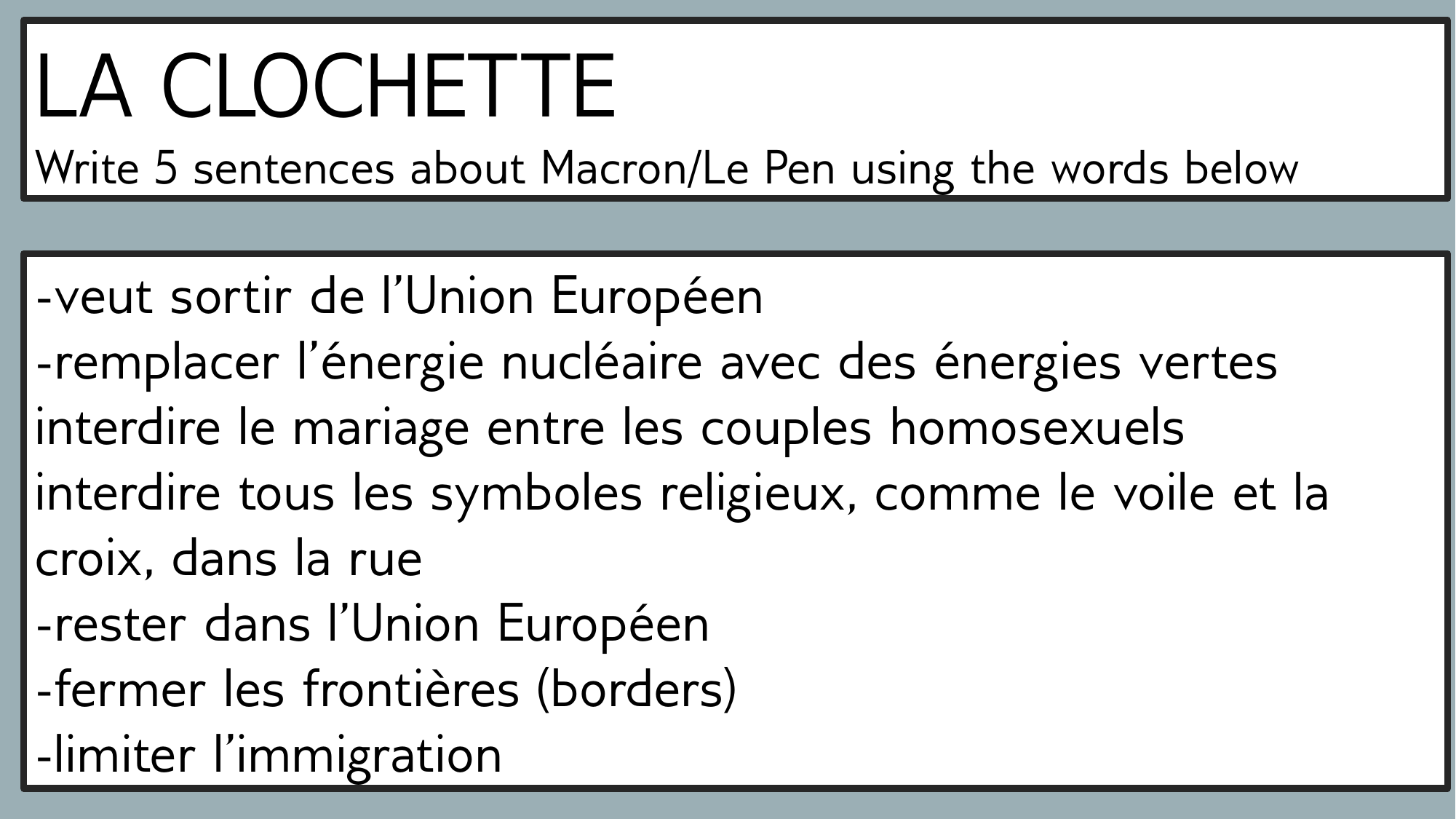

LA CLOCHETTE
Write 5 sentences about Macron/Le Pen using the words below
-veut sortir de l’Union Européen
-remplacer l’énergie nucléaire avec des énergies vertes
interdire le mariage entre les couples homosexuels
interdire tous les symboles religieux, comme le voile et la croix, dans la rue
-rester dans l’Union Européen
-fermer les frontières (borders)
-limiter l’immigration